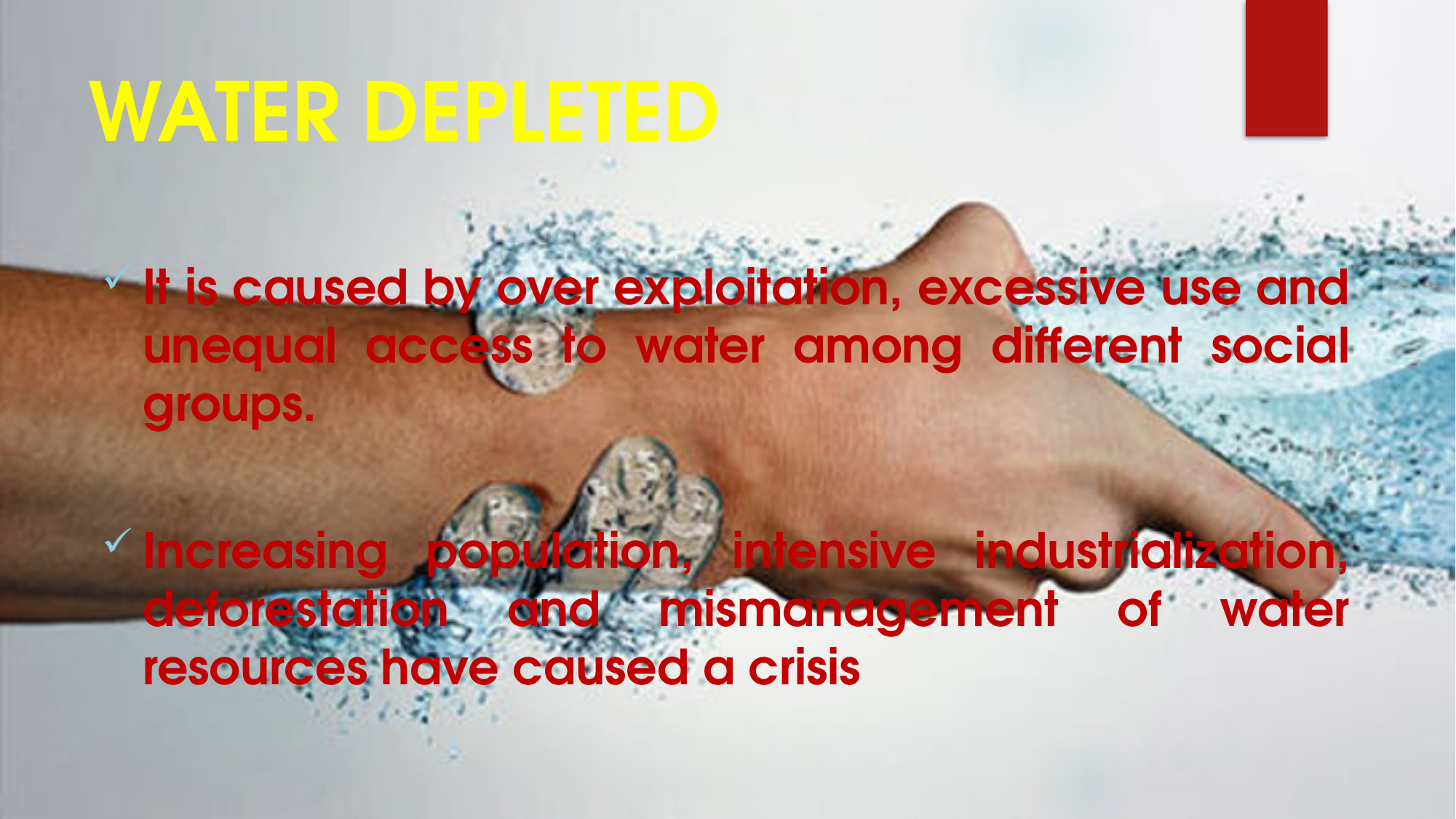

# WATER DEPLETED
It is caused by over exploitation, excessive use and unequal access to water among different social groups.

Increasing population, intensive industrialization, deforestation and mismanagement of water resources have caused a crisis